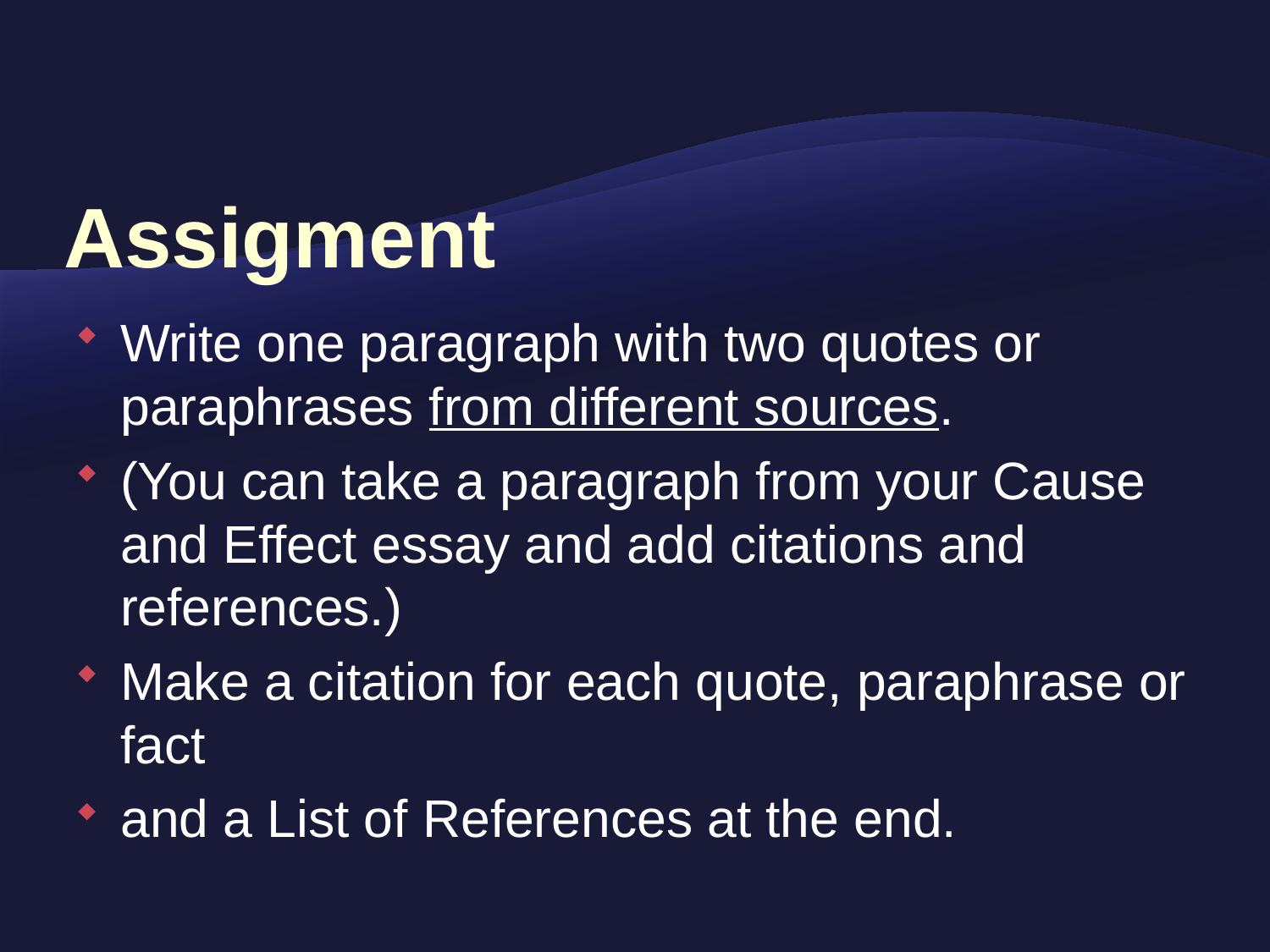

# Assigment
Write one paragraph with two quotes or paraphrases from different sources.
(You can take a paragraph from your Cause and Effect essay and add citations and references.)
Make a citation for each quote, paraphrase or fact
and a List of References at the end.